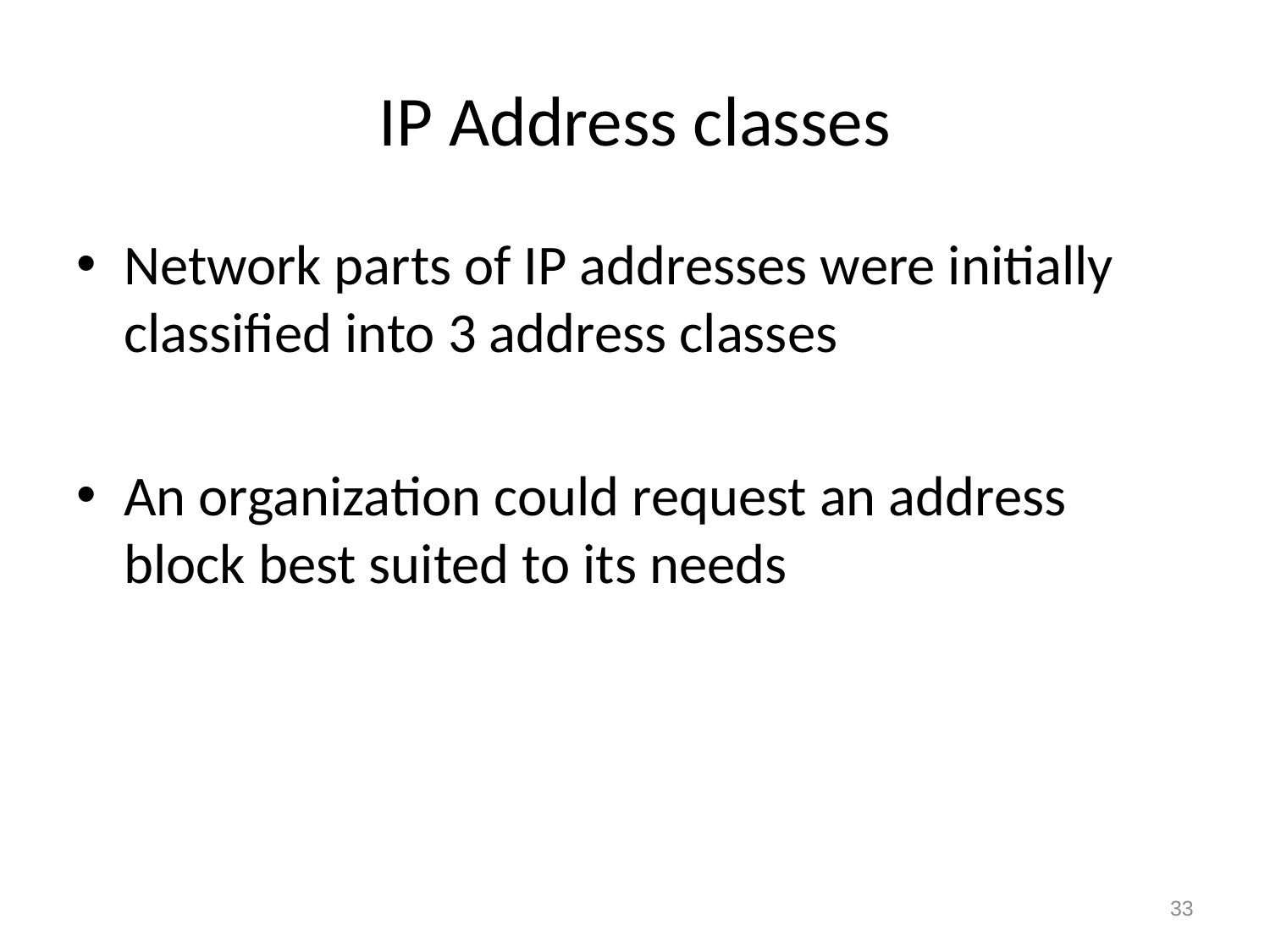

# IP Address classes
Network parts of IP addresses were initially classified into 3 address classes

An organization could request an address block best suited to its needs

33